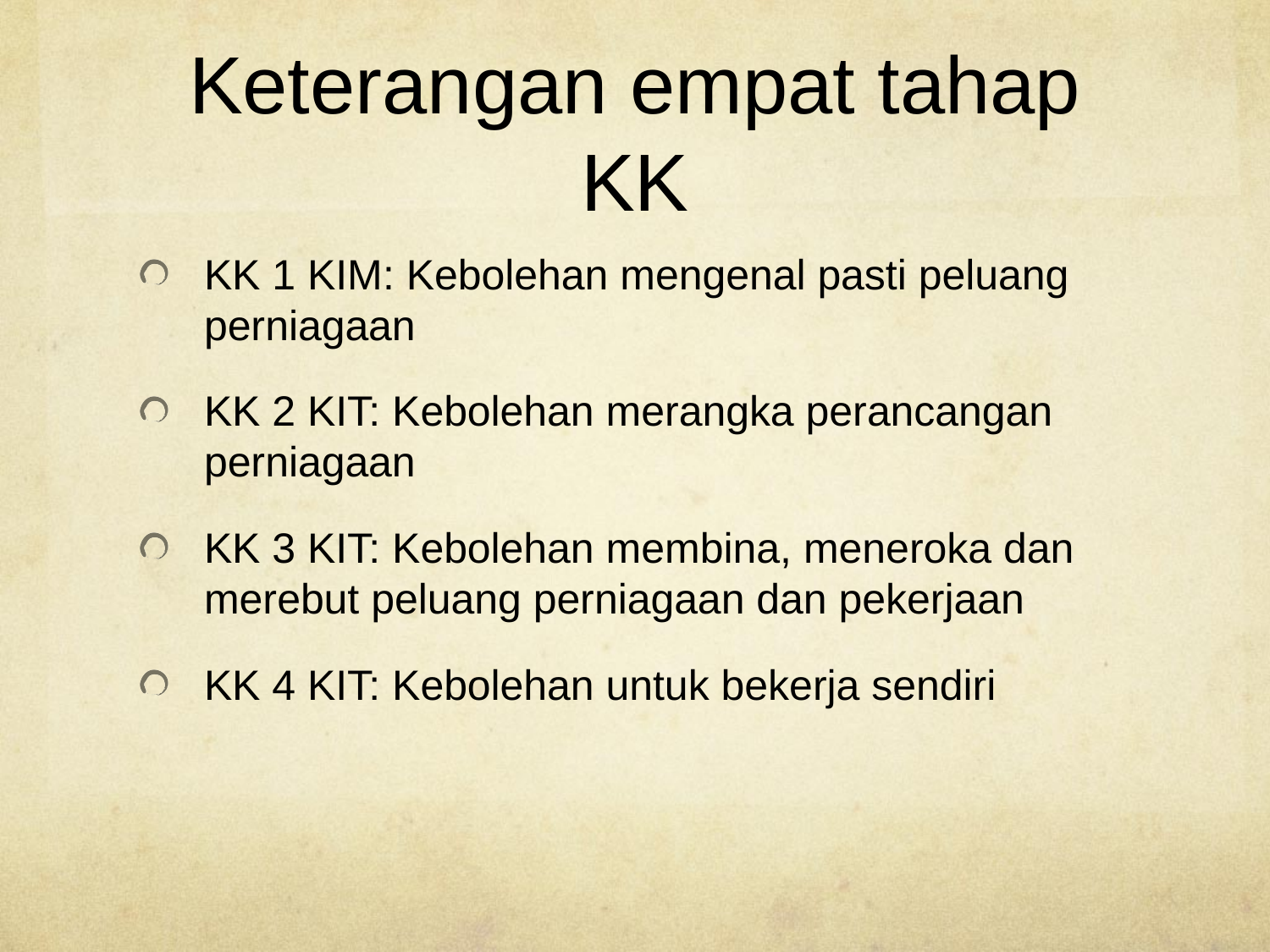

# Keterangan empat tahap KK
KK 1 KIM: Kebolehan mengenal pasti peluang perniagaan
KK 2 KIT: Kebolehan merangka perancangan perniagaan
KK 3 KIT: Kebolehan membina, meneroka dan merebut peluang perniagaan dan pekerjaan
KK 4 KIT: Kebolehan untuk bekerja sendiri